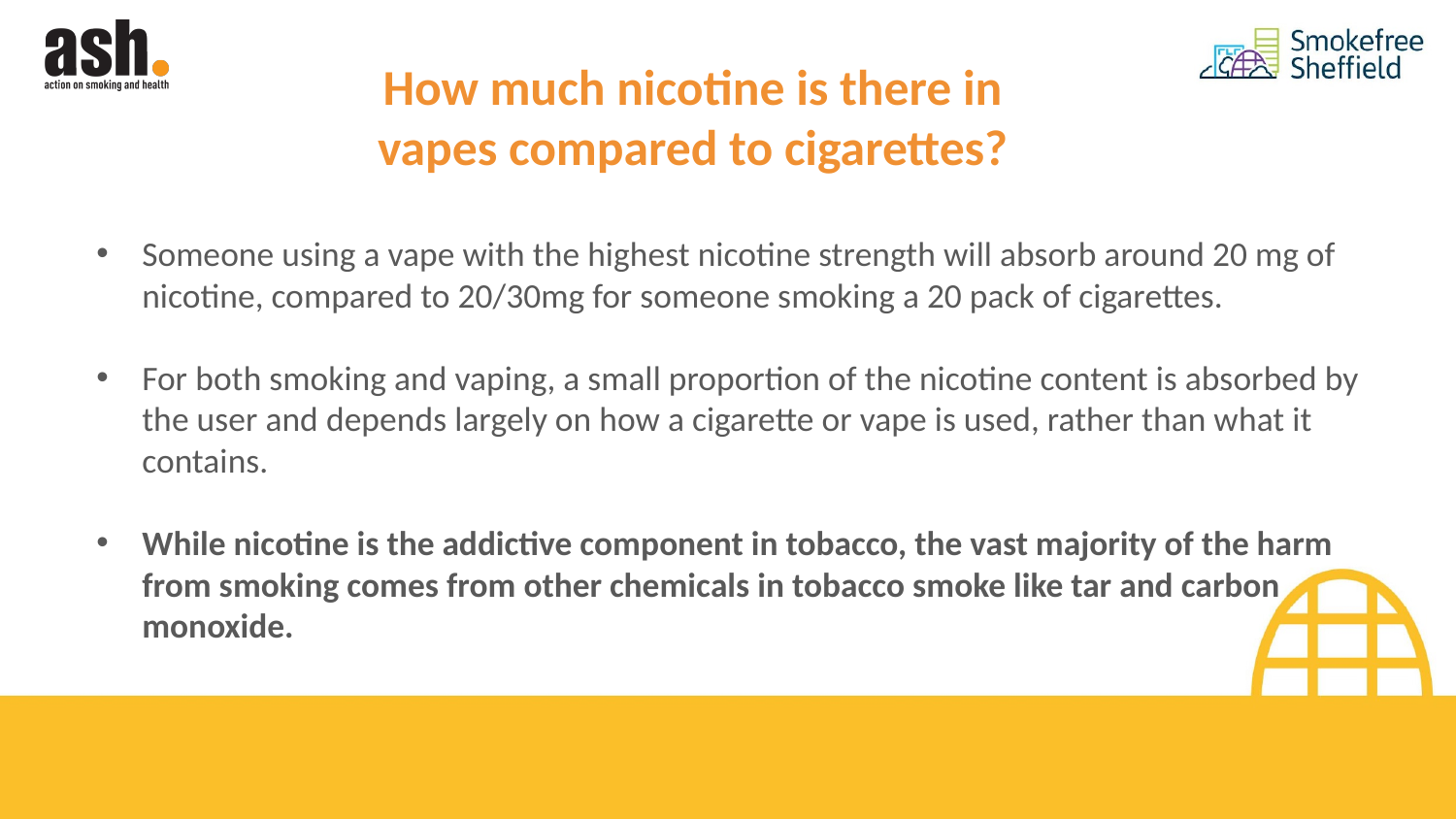

# How much nicotine is there in vapes compared to cigarettes?

Someone using a vape with the highest nicotine strength will absorb around 20 mg of nicotine, compared to 20/30mg for someone smoking a 20 pack of cigarettes.

For both smoking and vaping, a small proportion of the nicotine content is absorbed by the user and depends largely on how a cigarette or vape is used, rather than what it contains.

While nicotine is the addictive component in tobacco, the vast majority of the harm from smoking comes from other chemicals in tobacco smoke like tar and carbon monoxide.